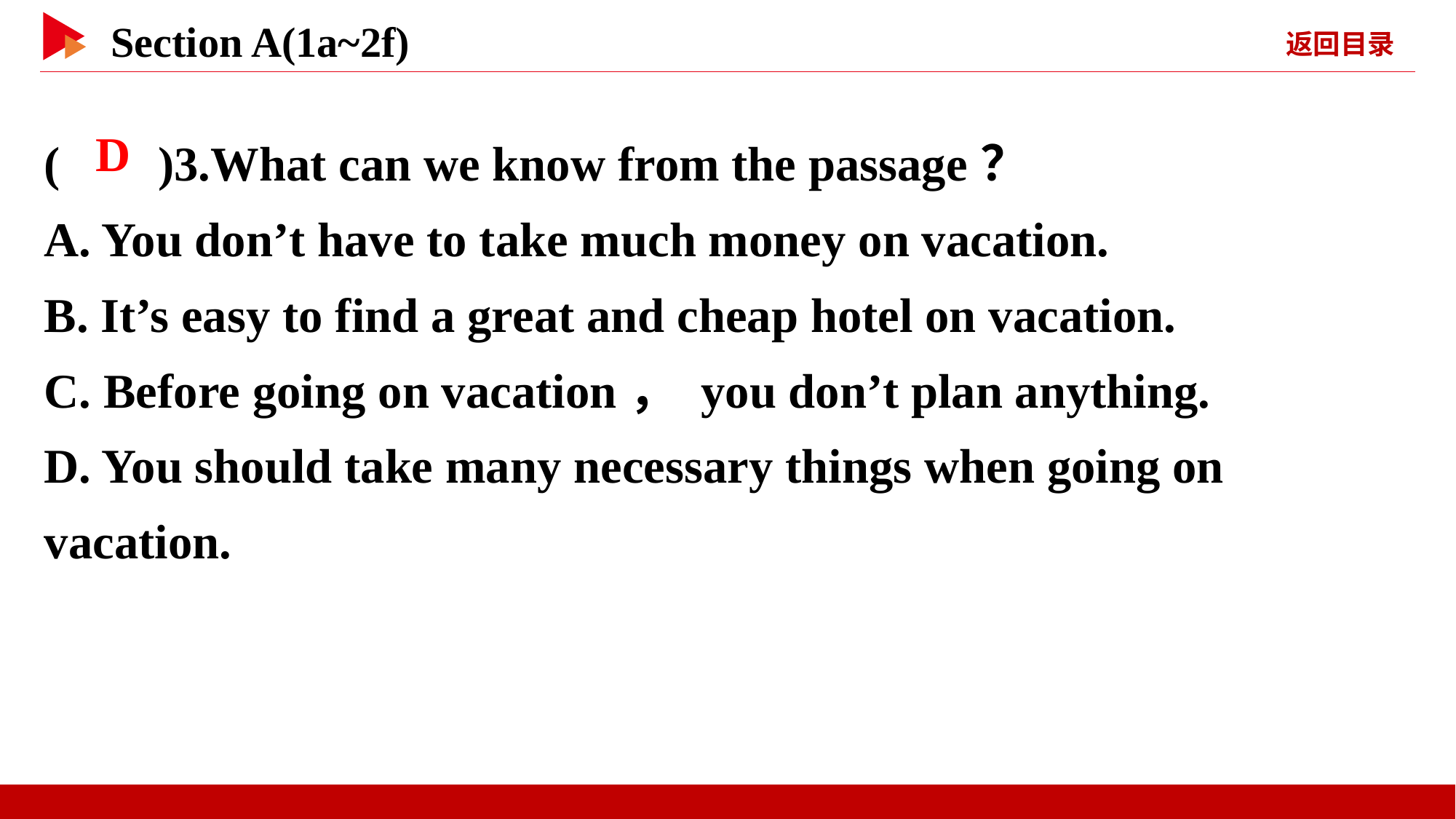

(        )3.What can we know from the passage？
A. You don’t have to take much money on vacation.
B. It’s easy to find a great and cheap hotel on vacation.
C. Before going on vacation， you don’t plan anything.
D. You should take many necessary things when going on vacation.
   D